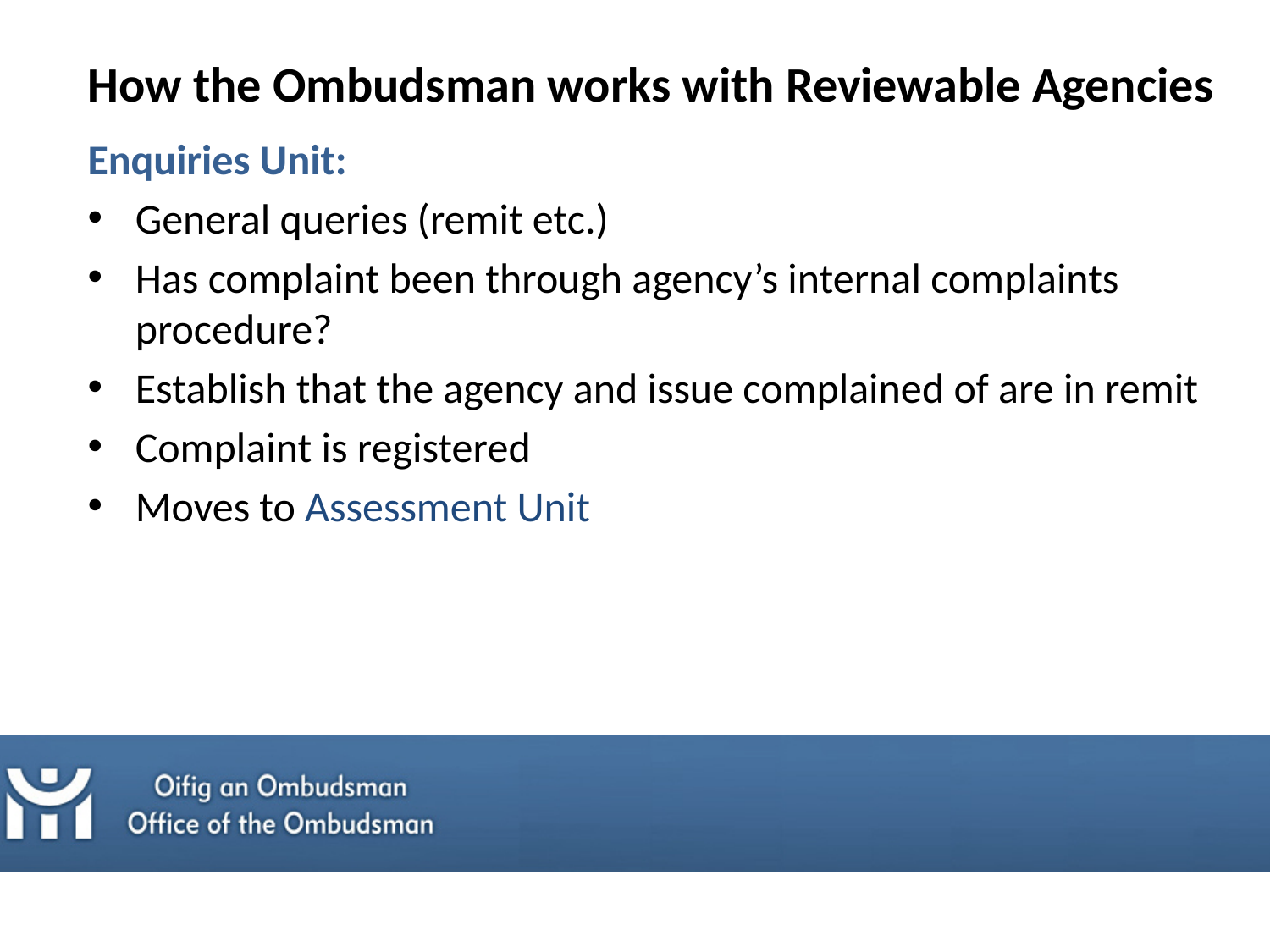

# How the Ombudsman works with Reviewable Agencies
Enquiries Unit:
General queries (remit etc.)
Has complaint been through agency’s internal complaints procedure?
Establish that the agency and issue complained of are in remit
Complaint is registered
Moves to Assessment Unit